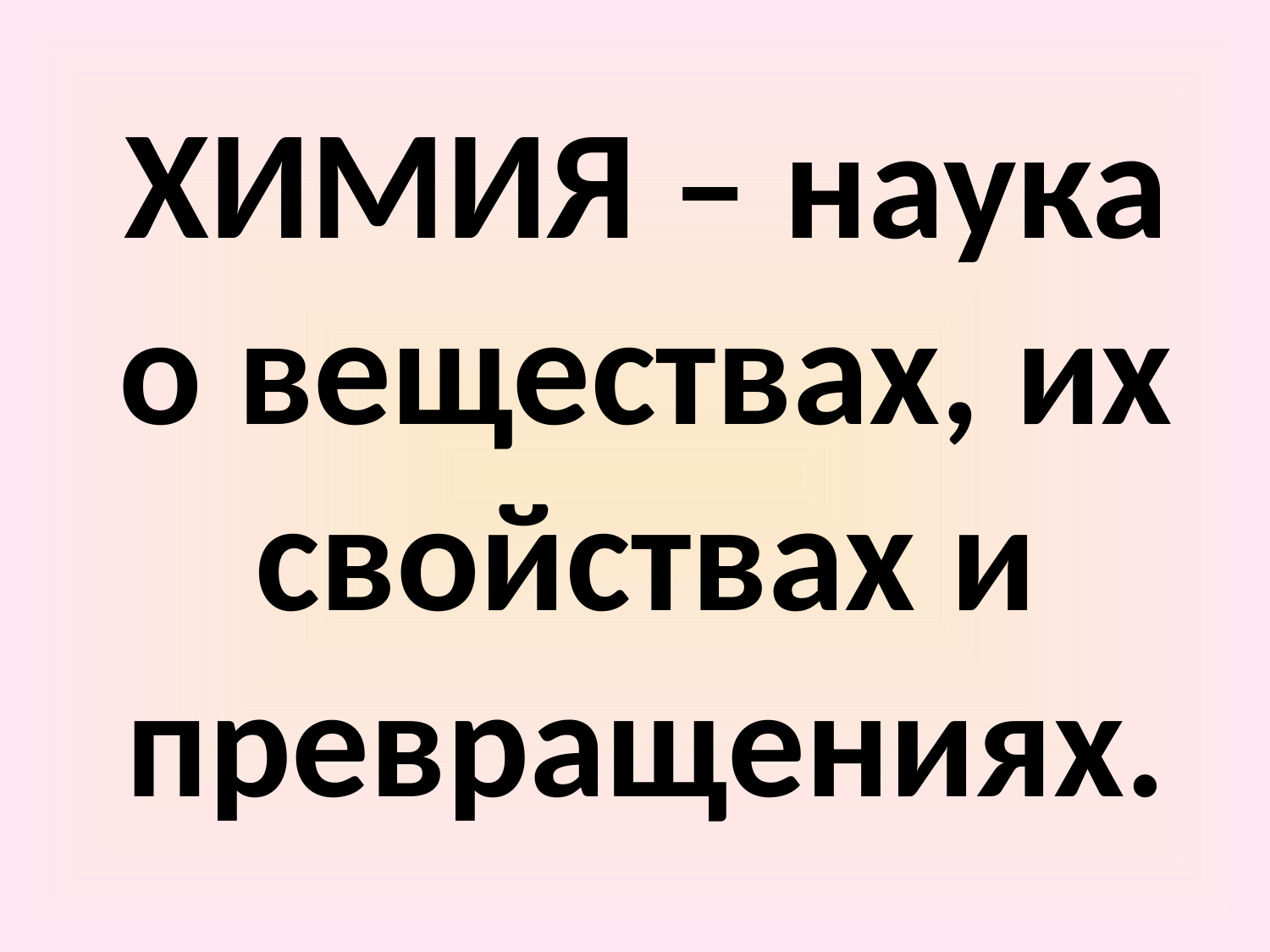

# ХИМИЯ – наука о веществах, их свойствах и превращениях.